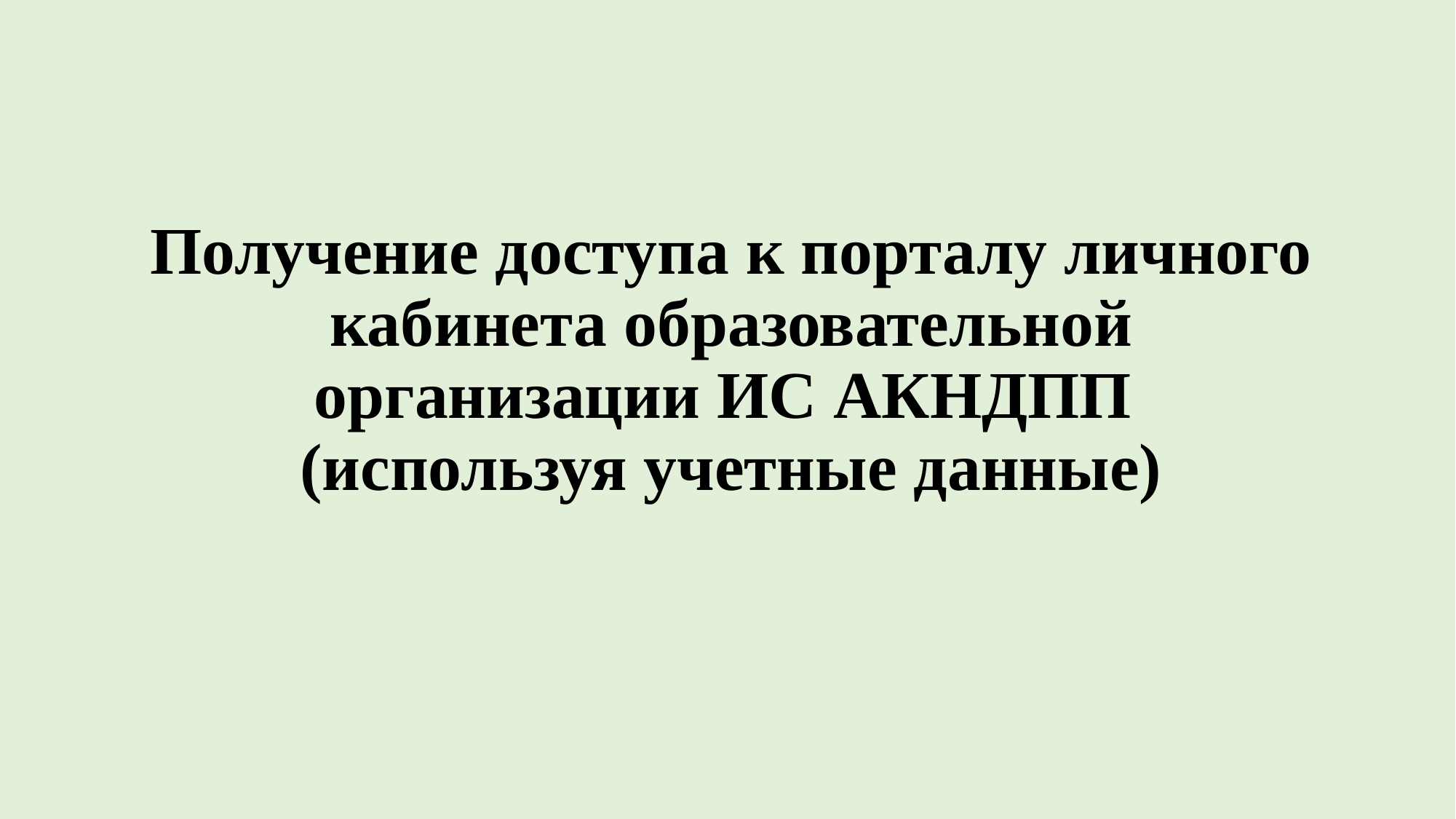

# Получение доступа к порталу личного кабинета образовательной организации ИС АКНДПП (используя учетные данные)